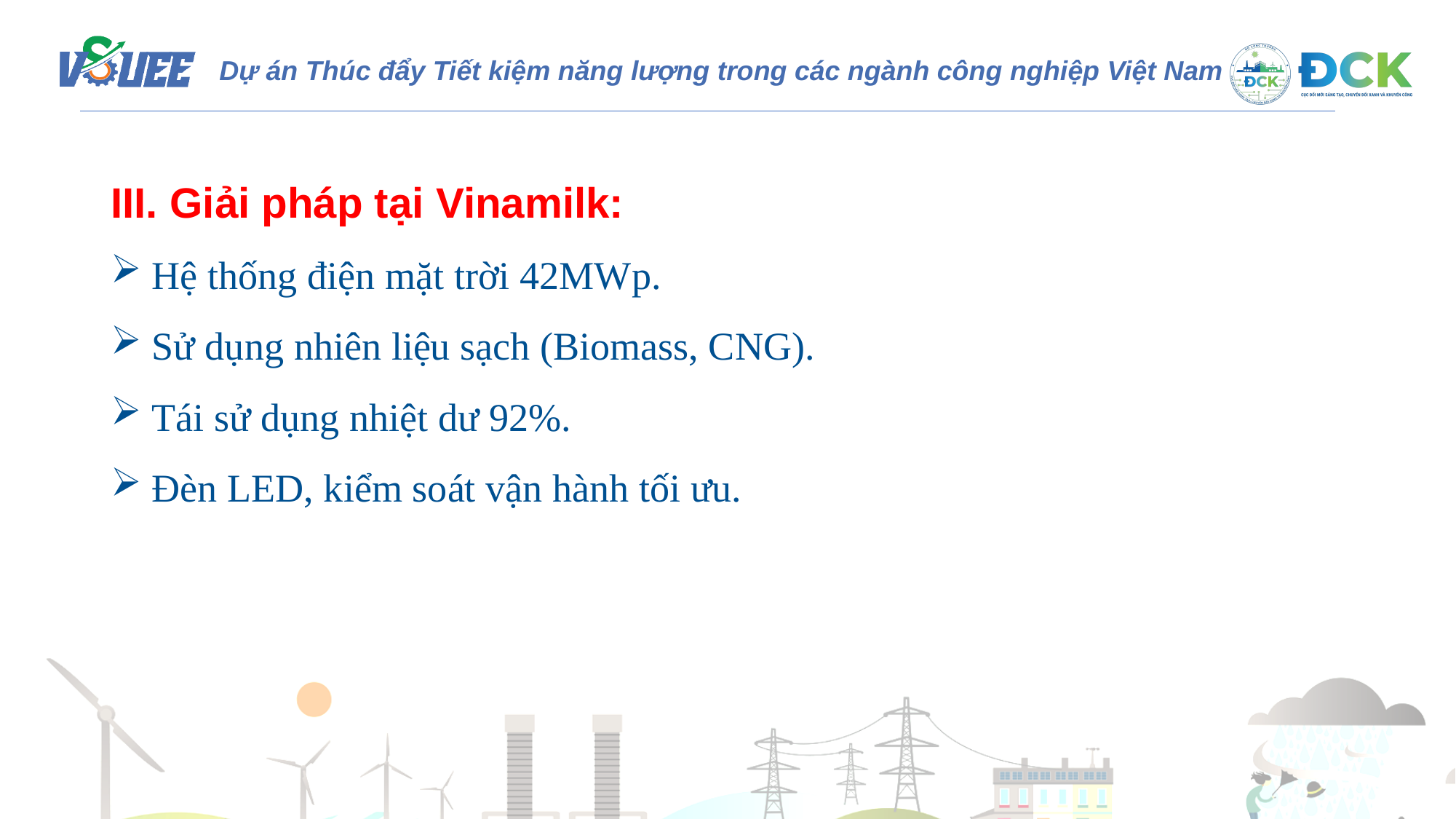

III. Giải pháp tại Vinamilk:
Hệ thống điện mặt trời 42MWp.
Sử dụng nhiên liệu sạch (Biomass, CNG).
Tái sử dụng nhiệt dư 92%.
Đèn LED, kiểm soát vận hành tối ưu.